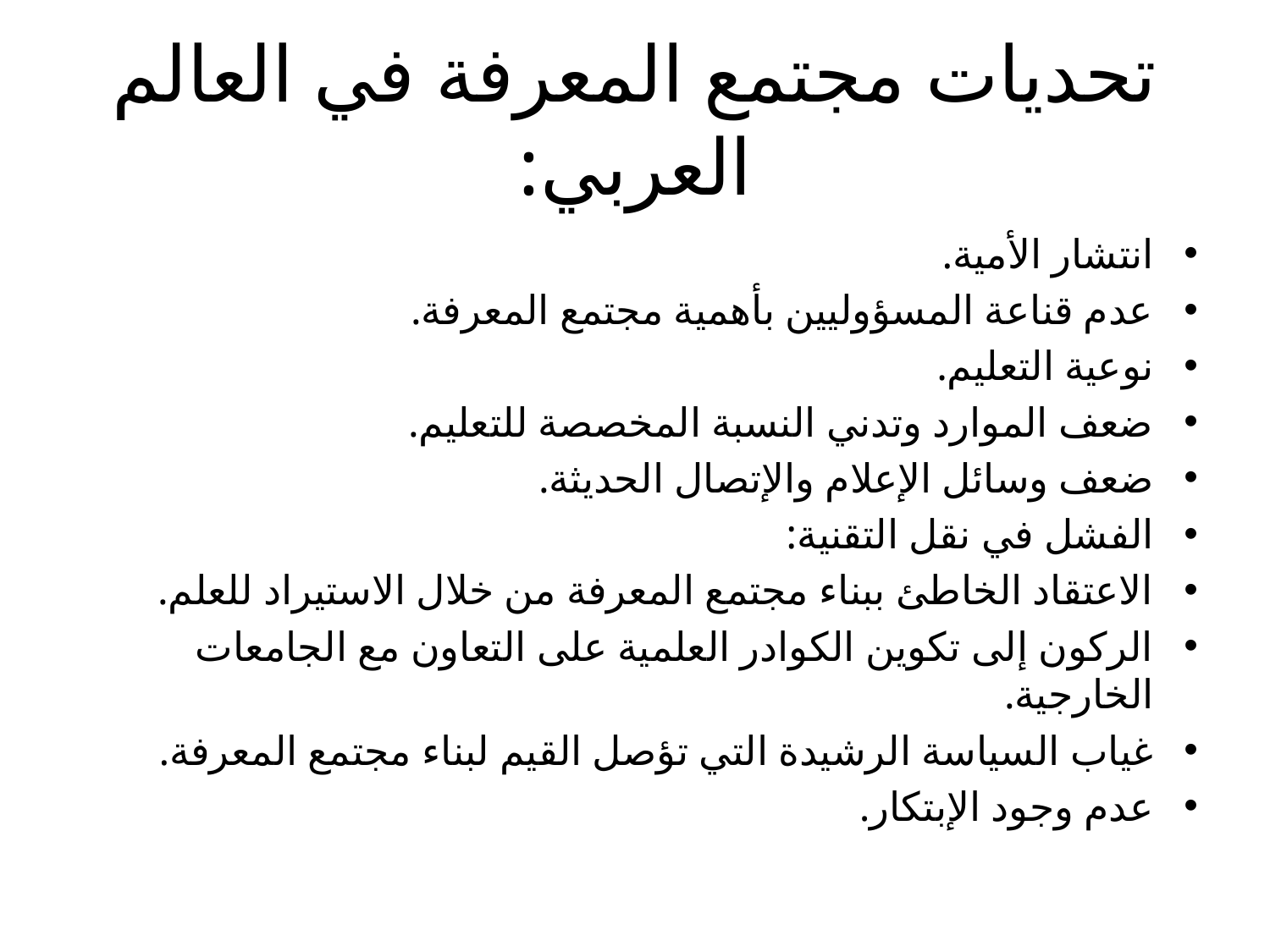

# تحديات مجتمع المعرفة في العالم العربي:
انتشار الأمية.
عدم قناعة المسؤوليين بأهمية مجتمع المعرفة.
نوعية التعليم.
ضعف الموارد وتدني النسبة المخصصة للتعليم.
ضعف وسائل الإعلام والإتصال الحديثة.
الفشل في نقل التقنية:
الاعتقاد الخاطئ ببناء مجتمع المعرفة من خلال الاستيراد للعلم.
الركون إلى تكوين الكوادر العلمية على التعاون مع الجامعات الخارجية.
غياب السياسة الرشيدة التي تؤصل القيم لبناء مجتمع المعرفة.
عدم وجود الإبتكار.